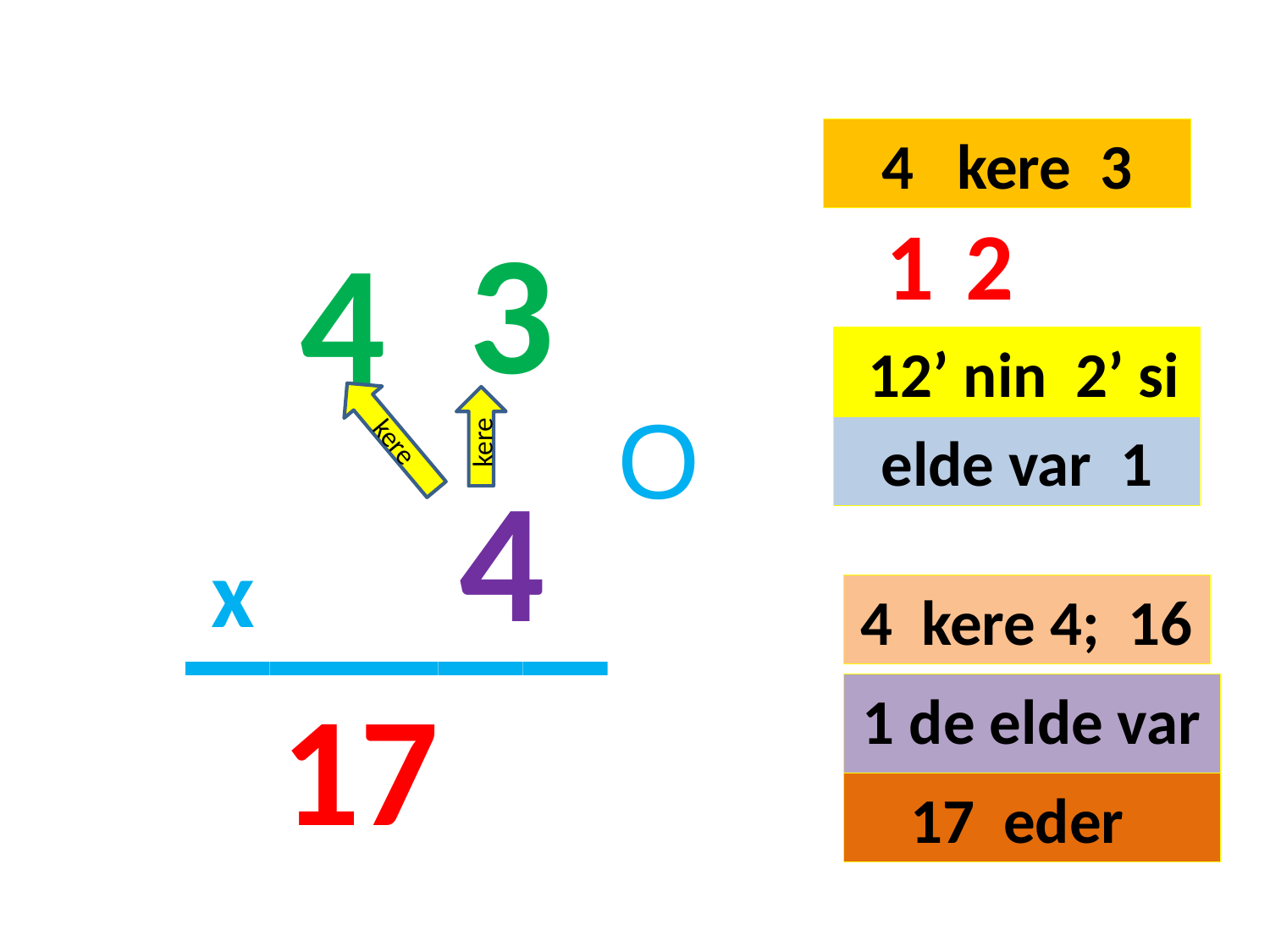

4   kere  3
3
1
2
4
#

 12’ nin  2’ si
kere
kere
O
elde var  1

4
_____

x
4  kere 4;  16
17
1 de elde var
17  eder